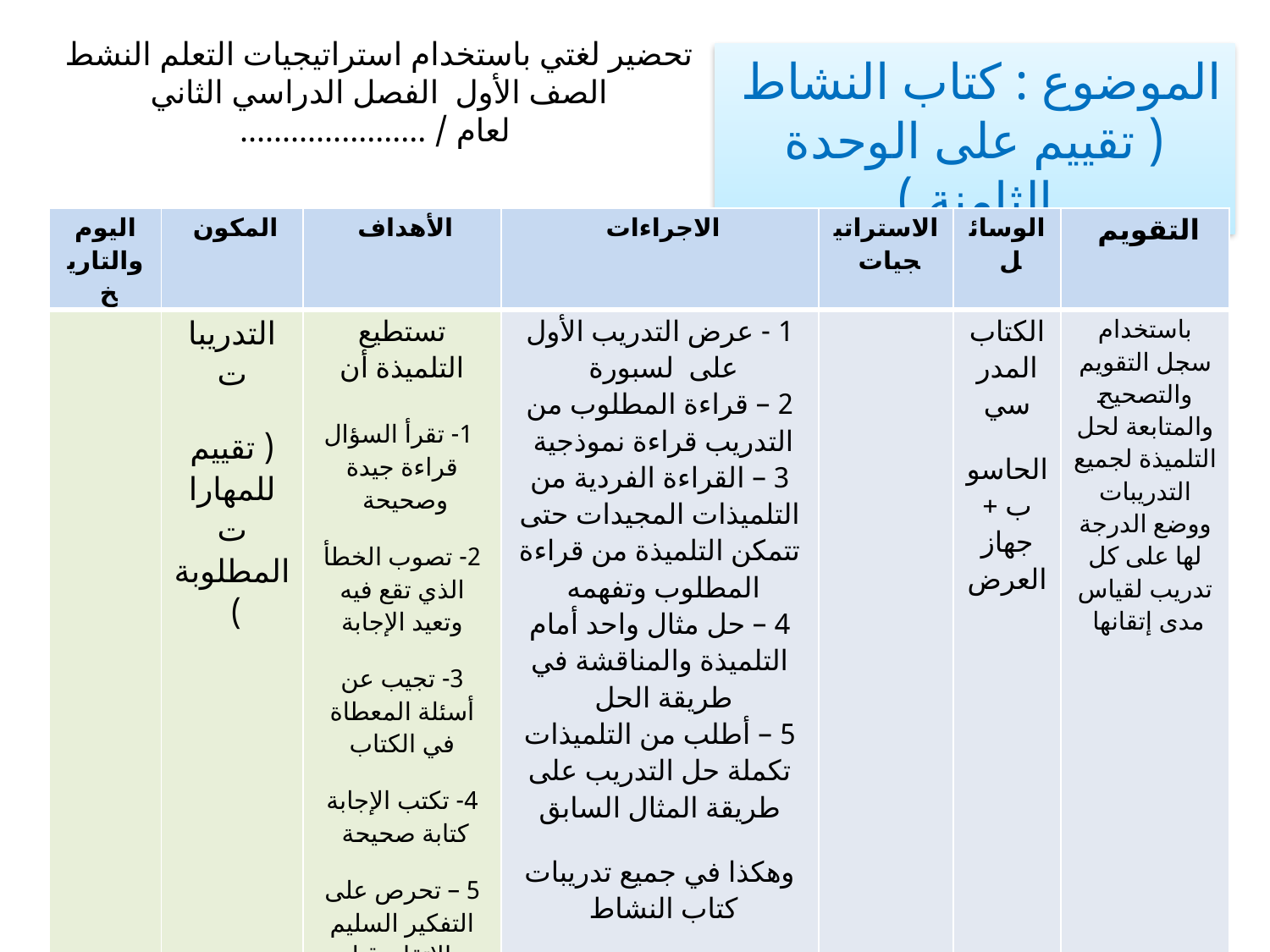

تحضير لغتي باستخدام استراتيجيات التعلم النشط
الصف الأول  الفصل الدراسي الثاني  لعام / ......................

الموضوع : كتاب النشاط
( تقييم على الوحدة الثامنة )
| اليوم والتاريخ | المكون | الأهداف | الاجراءات | الاستراتيجيات | الوسائل | التقويم |
| --- | --- | --- | --- | --- | --- | --- |
|  | التدريبات ( تقييم للمهارات المطلوبة ) | تستطيع التلميذة أن 1- تقرأ السؤال قراءة جيدة وصحيحة 2- تصوب الخطأ الذي تقع فيه وتعيد الإجابة 3- تجيب عن أسئلة المعطاة في الكتاب 4- تكتب الإجابة كتابة صحيحة 5 – تحرص على التفكير السليم والإتقان قبل الإجابة | 1 - عرض التدريب الأول على لسبورة 2 – قراءة المطلوب من التدريب قراءة نموذجية 3 – القراءة الفردية من التلميذات المجيدات حتى تتمكن التلميذة من قراءة المطلوب وتفهمه 4 – حل مثال واحد أمام التلميذة والمناقشة في طريقة الحل 5 – أطلب من التلميذات تكملة حل التدريب على طريقة المثال السابق وهكذا في جميع تدريبات كتاب النشاط |  | الكتاب المدرسي الحاسوب + جهاز العرض | باستخدام سجل التقويم والتصحيح والمتابعة لحل التلميذة لجميع التدريبات ووضع الدرجة لها على كل تدريب لقياس مدى إتقانها |